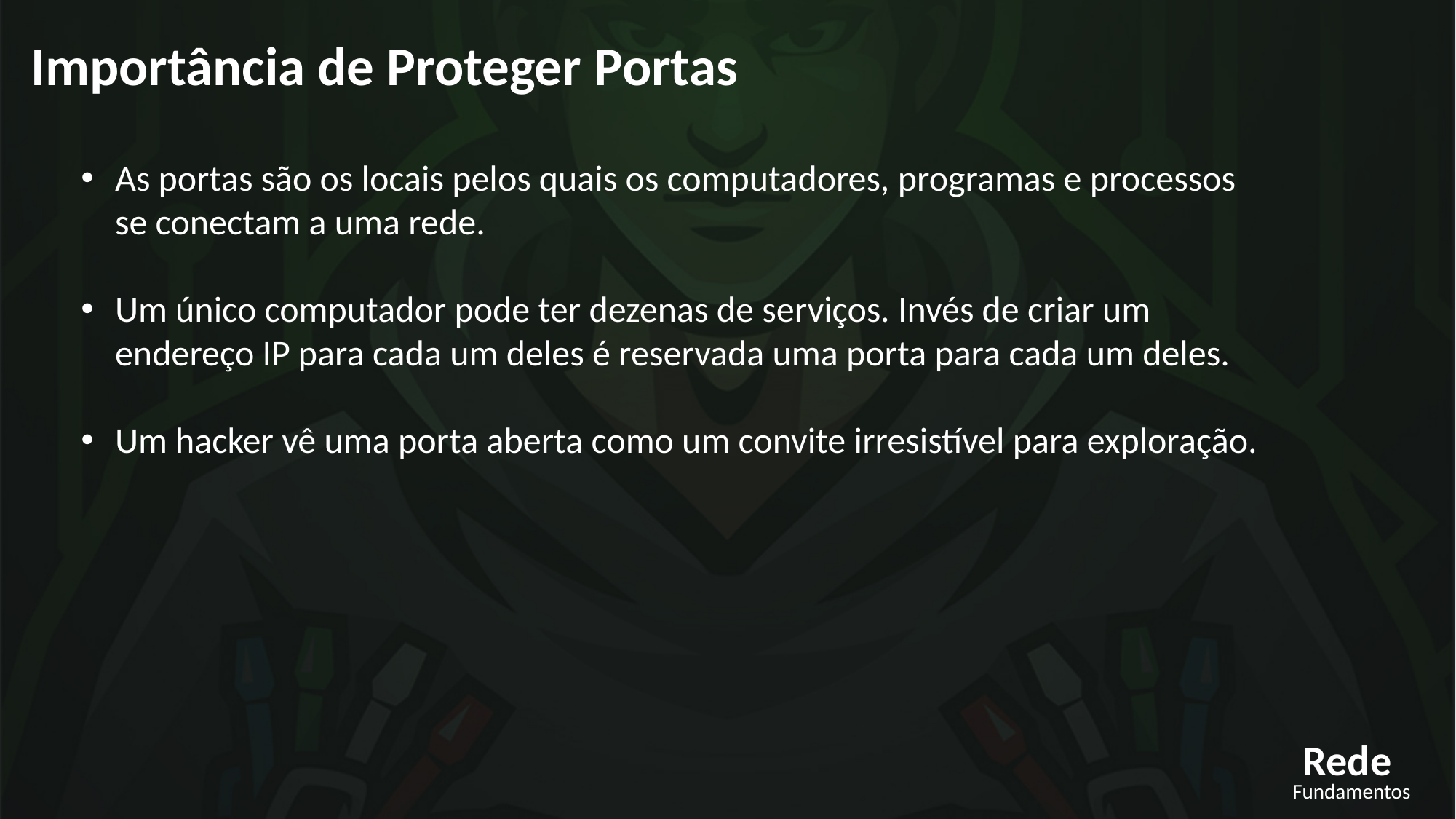

Importância de Proteger Portas
As portas são os locais pelos quais os computadores, programas e processos se conectam a uma rede.

Um único computador pode ter dezenas de serviços. Invés de criar um endereço IP para cada um deles é reservada uma porta para cada um deles.

Um hacker vê uma porta aberta como um convite irresistível para exploração.
Rede
Fundamentos